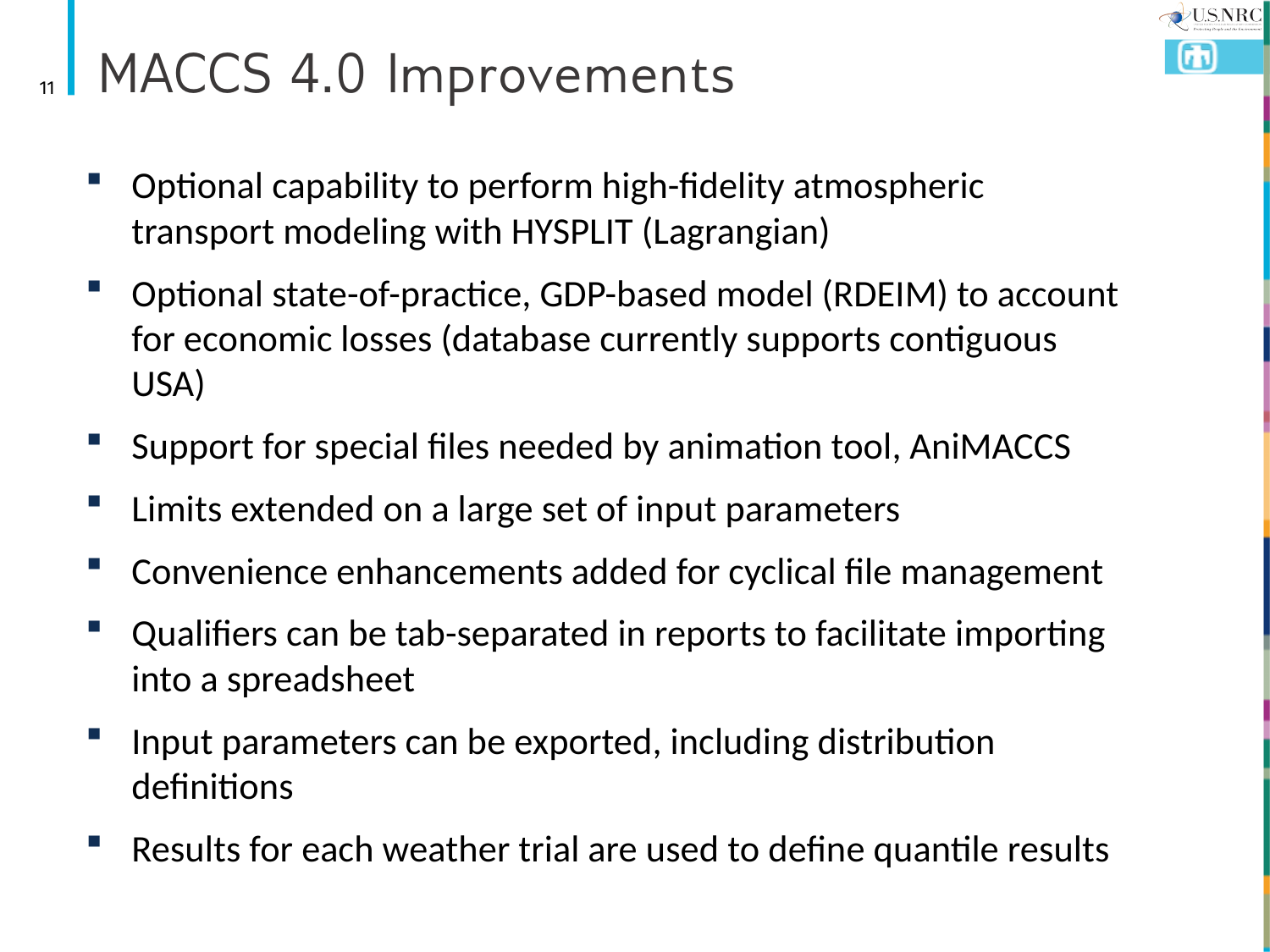

# MACCS 4.0 Improvements
11
Optional capability to perform high-fidelity atmospheric transport modeling with HYSPLIT (Lagrangian)
Optional state-of-practice, GDP-based model (RDEIM) to account for economic losses (database currently supports contiguous USA)
Support for special files needed by animation tool, AniMACCS
Limits extended on a large set of input parameters
Convenience enhancements added for cyclical file management
Qualifiers can be tab-separated in reports to facilitate importing into a spreadsheet
Input parameters can be exported, including distribution definitions
Results for each weather trial are used to define quantile results